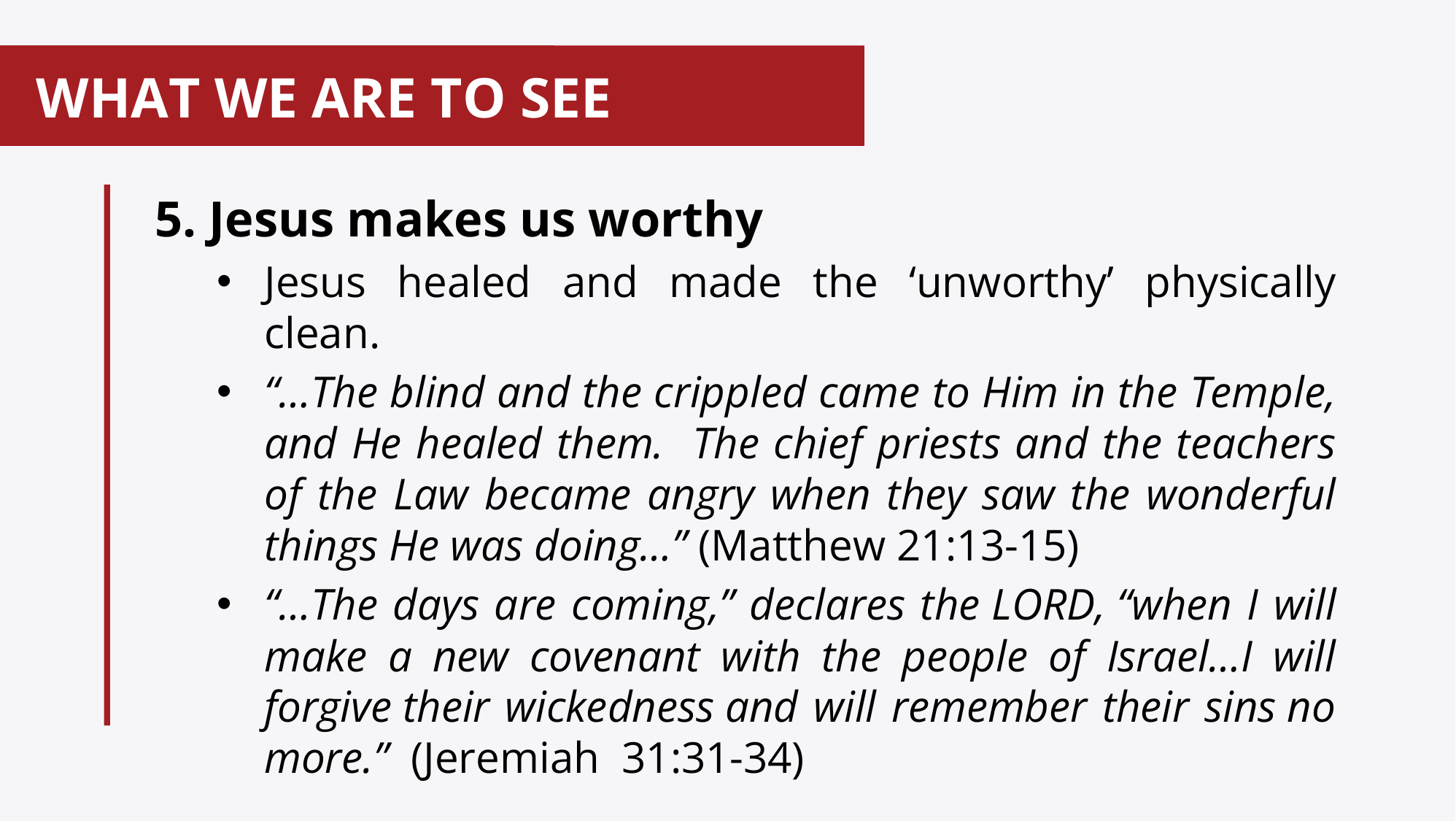

# WHAT WE ARE TO SEE
5. Jesus makes us worthy
Jesus healed and made the ‘unworthy’ physically clean.
“…The blind and the crippled came to Him in the Temple, and He healed them.  The chief priests and the teachers of the Law became angry when they saw the wonderful things He was doing…” (Matthew 21:13-15)
“…The days are coming,” declares the Lord, “when I will make a new covenant with the people of Israel…I will forgive their wickedness and will remember their sins no more.”  (Jeremiah  31:31-34)